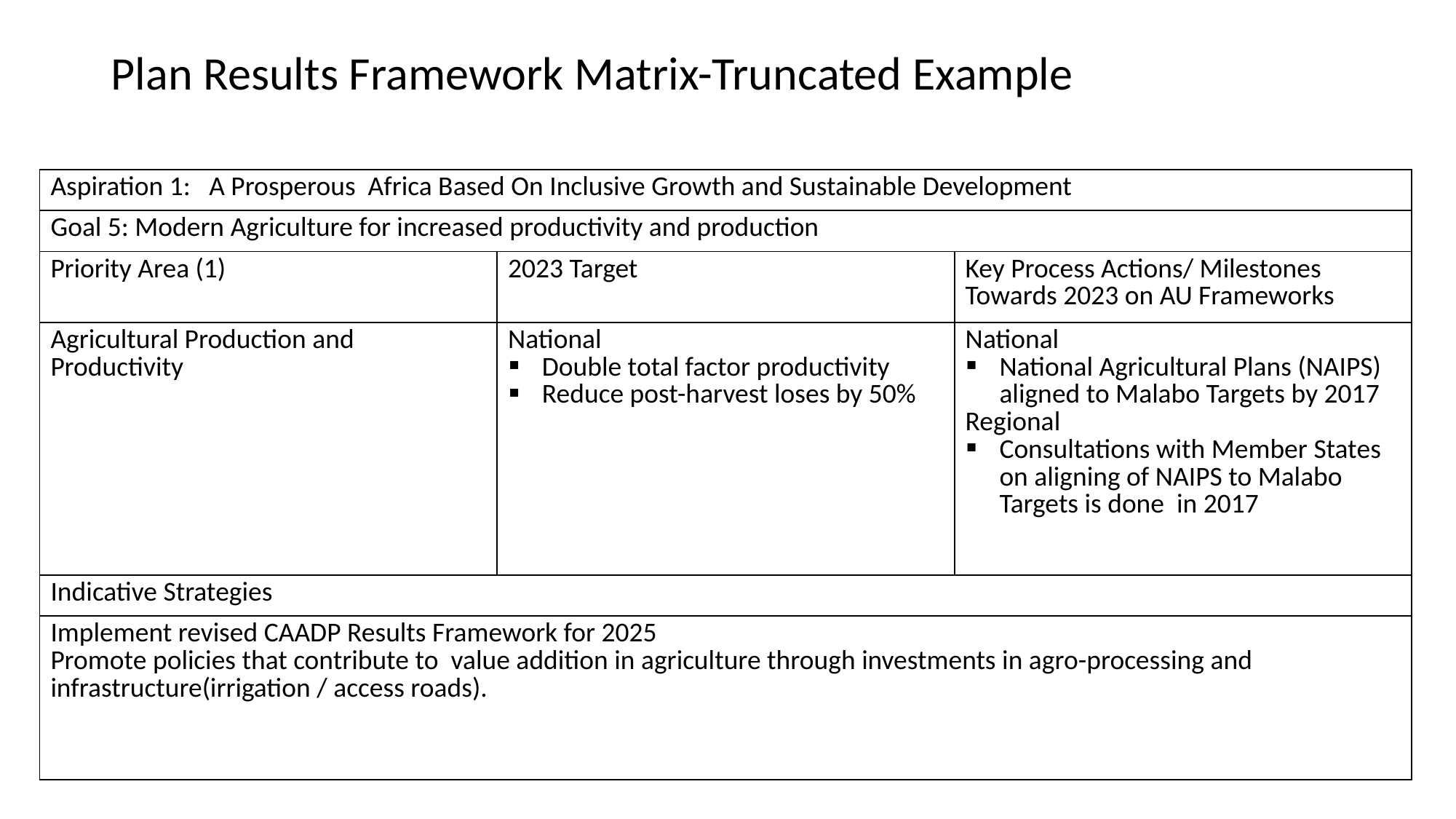

# Plan Results Framework Matrix-Truncated Example
| Aspiration 1: A Prosperous Africa Based On Inclusive Growth and Sustainable Development |  |  |
| --- | --- | --- |
| Goal 5: Modern Agriculture for increased productivity and production |  |  |
| Priority Area (1) | 2023 Target | Key Process Actions/ Milestones Towards 2023 on AU Frameworks |
| Agricultural Production and Productivity | National Double total factor productivity Reduce post-harvest loses by 50% | National National Agricultural Plans (NAIPS) aligned to Malabo Targets by 2017 Regional Consultations with Member States on aligning of NAIPS to Malabo Targets is done in 2017 |
| Indicative Strategies |  |  |
| Implement revised CAADP Results Framework for 2025 Promote policies that contribute to value addition in agriculture through investments in agro-processing and infrastructure(irrigation / access roads). |  |  |